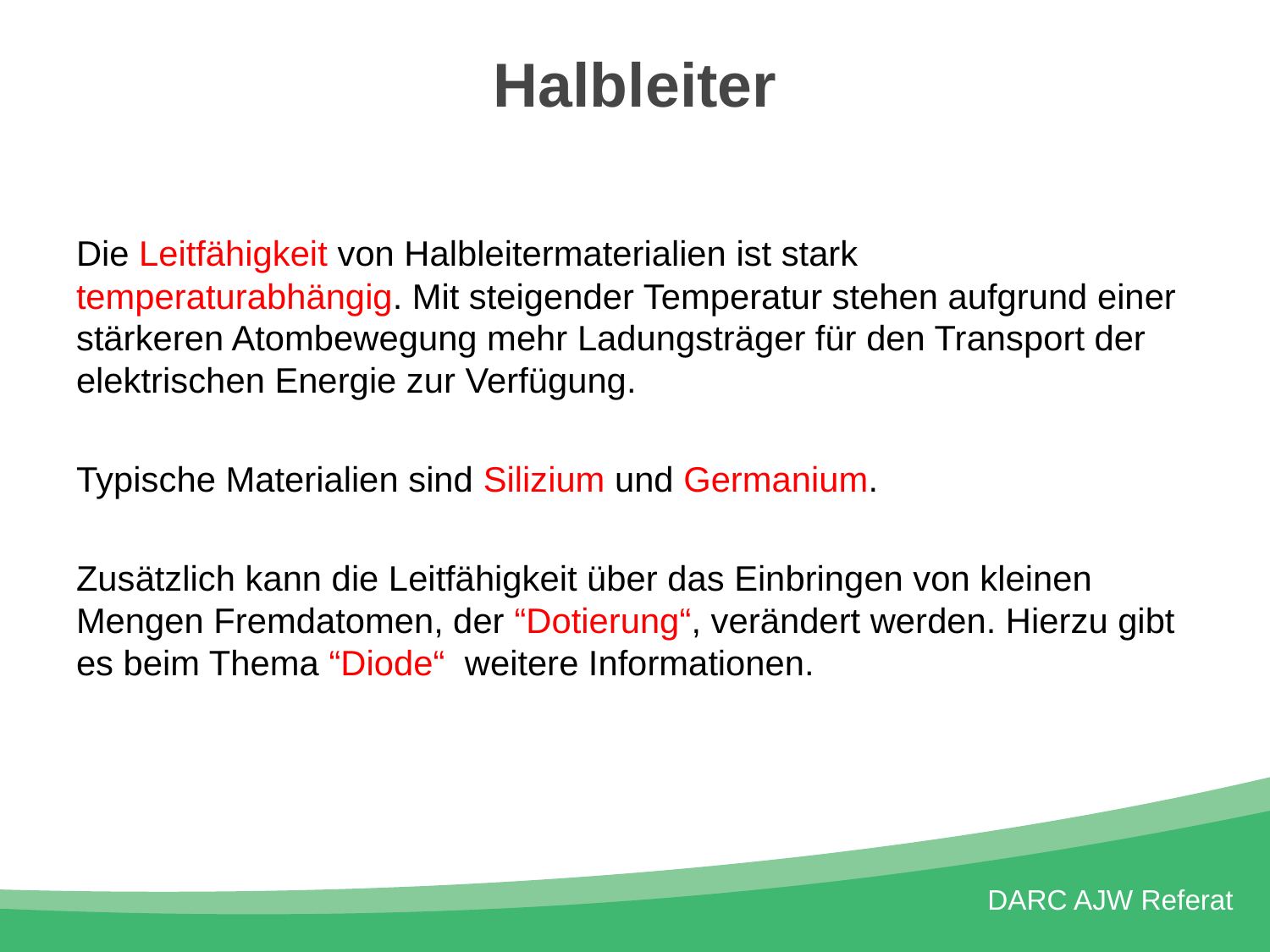

# Halbleiter

Die Leitfähigkeit von Halbleitermaterialien ist stark temperaturabhängig. Mit steigender Temperatur stehen aufgrund einer stärkeren Atombewegung mehr Ladungsträger für den Transport der elektrischen Energie zur Verfügung.

Typische Materialien sind Silizium und Germanium.

Zusätzlich kann die Leitfähigkeit über das Einbringen von kleinen Mengen Fremdatomen, der “Dotierung“, verändert werden. Hierzu gibt es beim Thema “Diode“  weitere Informationen.